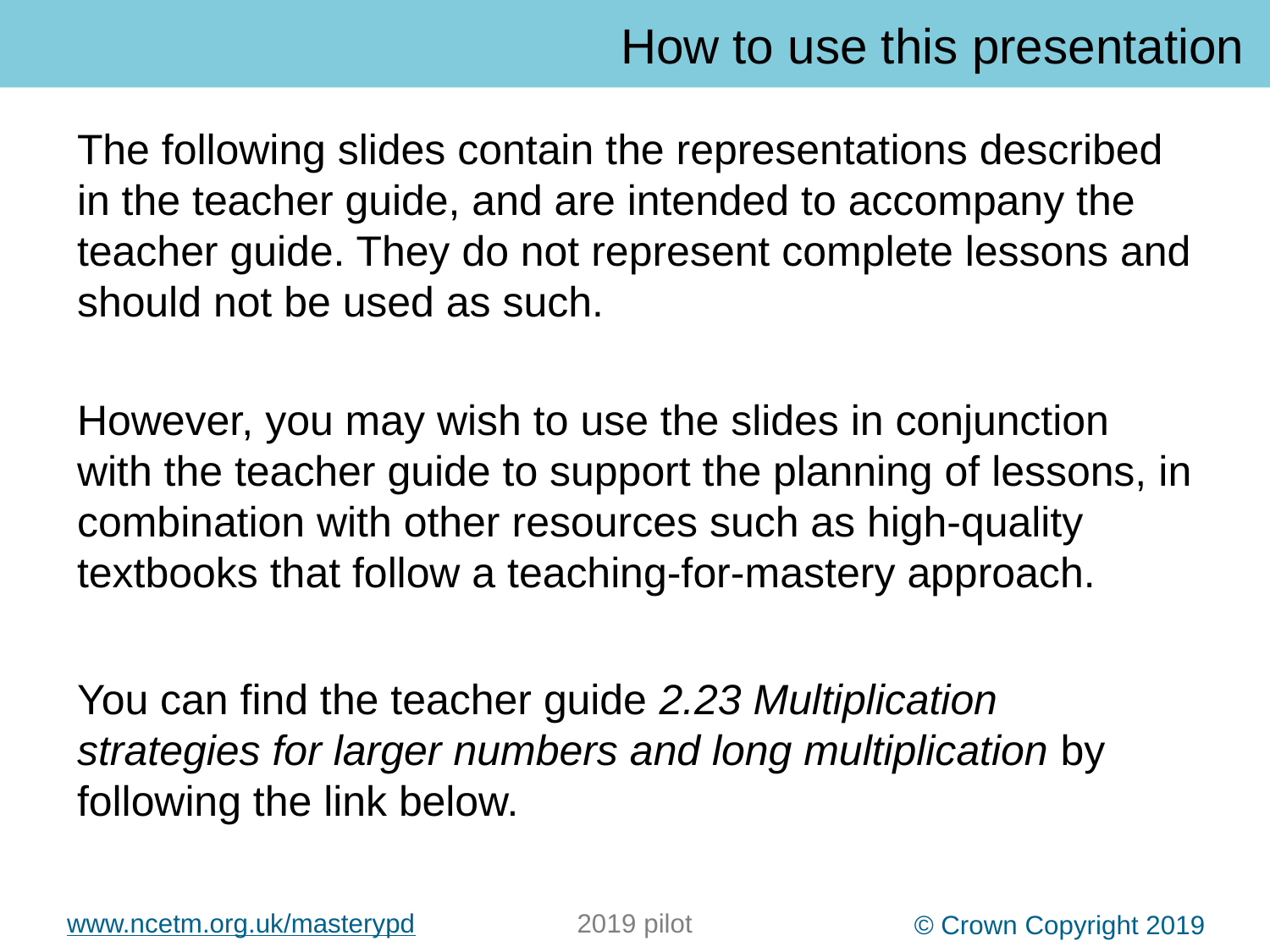

How to use this presentation
You can find the teacher guide 2.23 Multiplication strategies for larger numbers and long multiplication by following the link below.